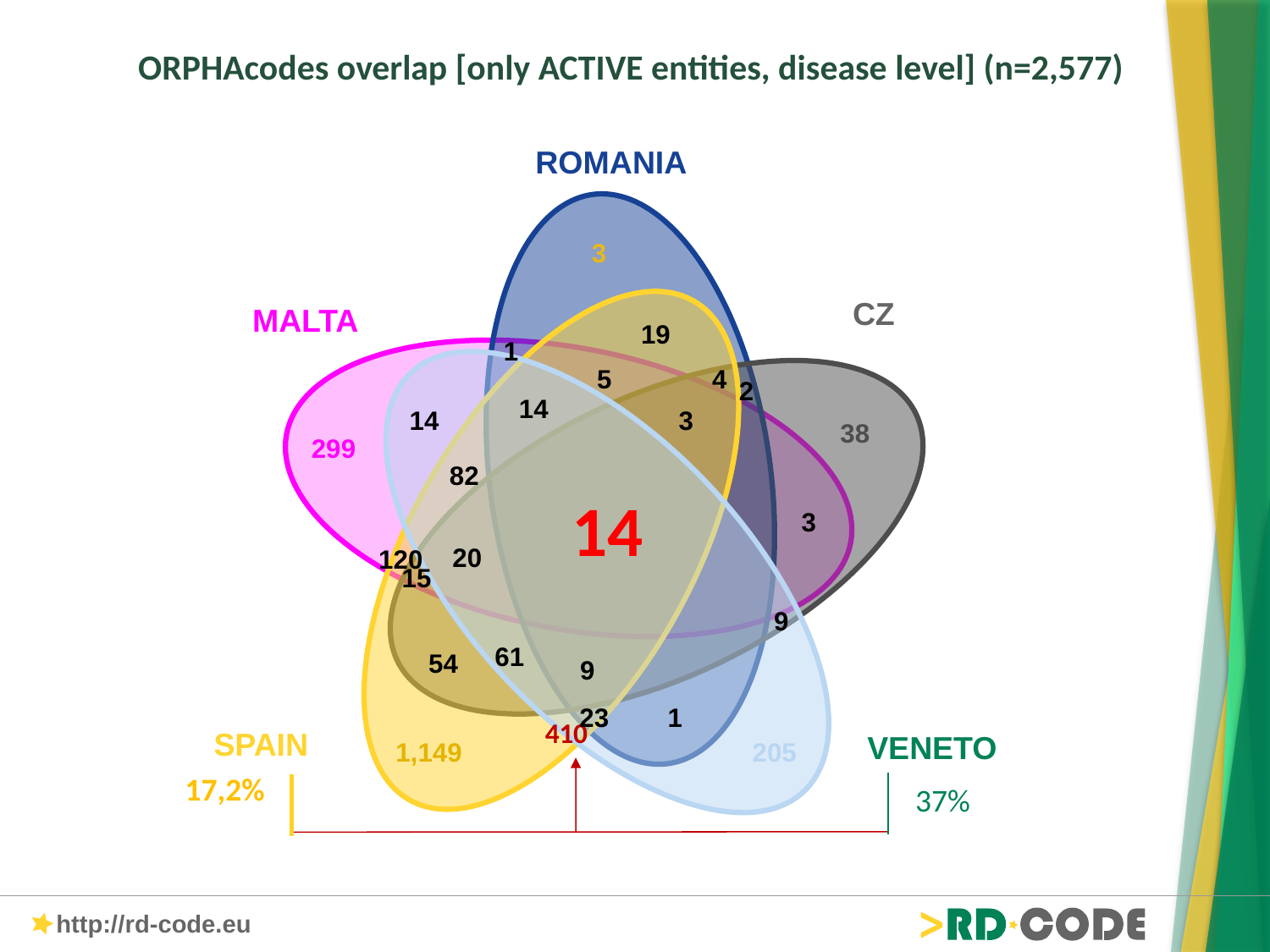

ORPHAcodes overlap [only ACTIVE entities, disease level] (n=2,577)
ROMANIA
3
CZ
MALTA
19
1

5
4
2
14

14
3

38
299

82
14
3
20
120
15
9
61
54
9
23
1
410
SPAIN
VENETO
1,149
205
17,2%
37%